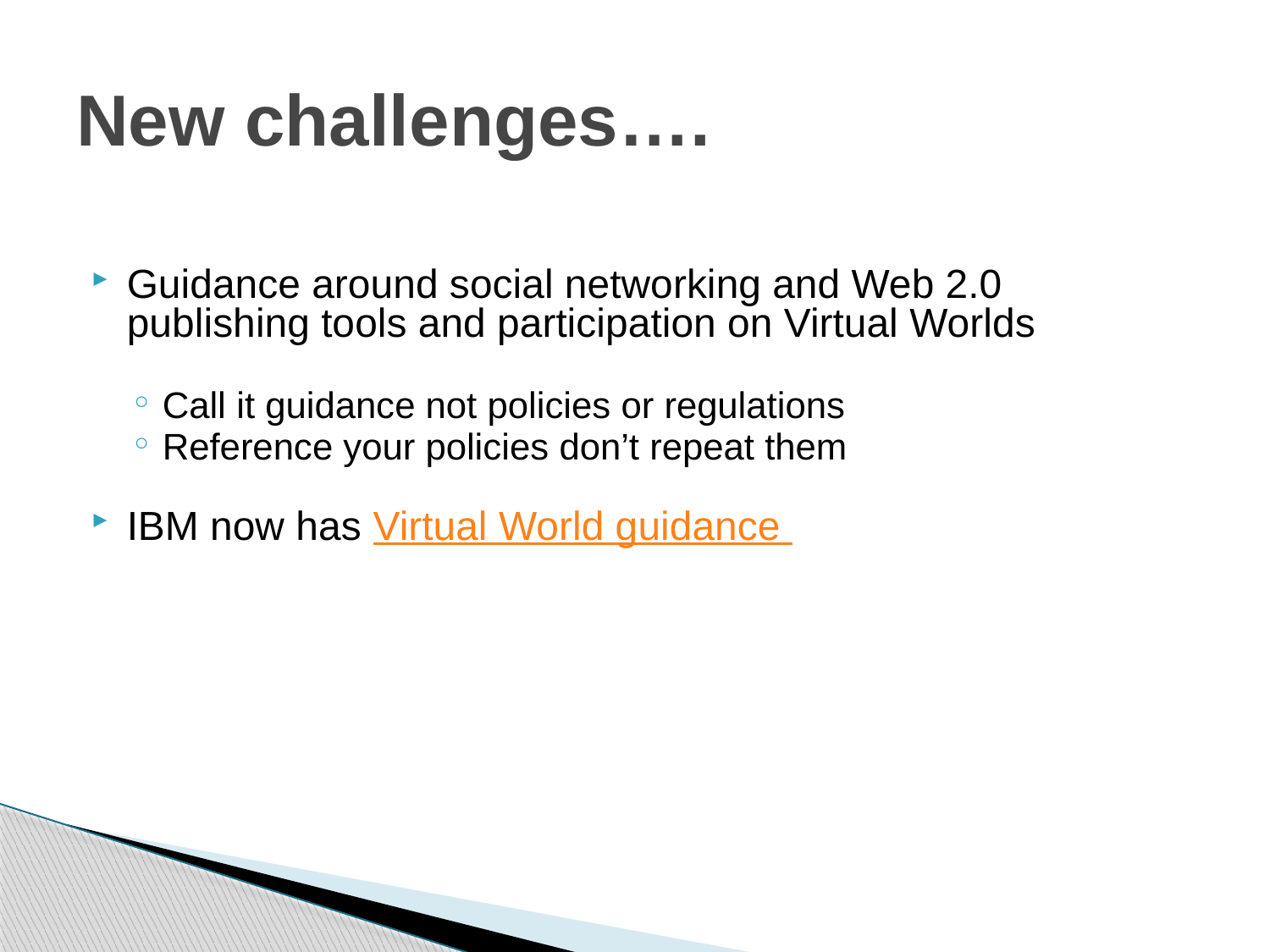

# New challenges….

Guidance around social networking and Web 2.0 publishing tools and participation on Virtual Worlds
Call it guidance not policies or regulations
Reference your policies don’t repeat them
IBM now has Virtual World guidance